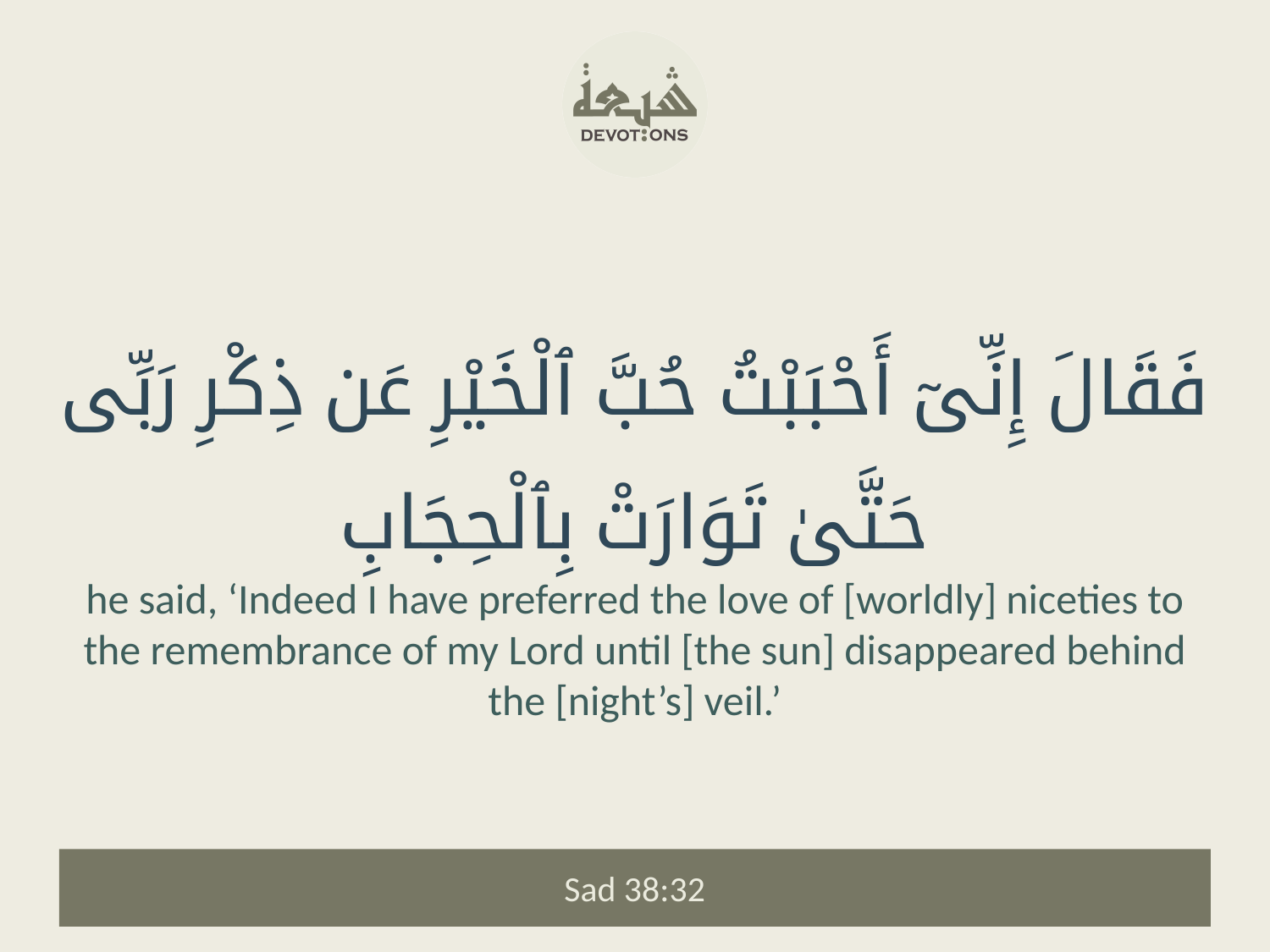

فَقَالَ إِنِّىٓ أَحْبَبْتُ حُبَّ ٱلْخَيْرِ عَن ذِكْرِ رَبِّى حَتَّىٰ تَوَارَتْ بِٱلْحِجَابِ
he said, ‘Indeed I have preferred the love of [worldly] niceties to the remembrance of my Lord until [the sun] disappeared behind the [night’s] veil.’
Sad 38:32